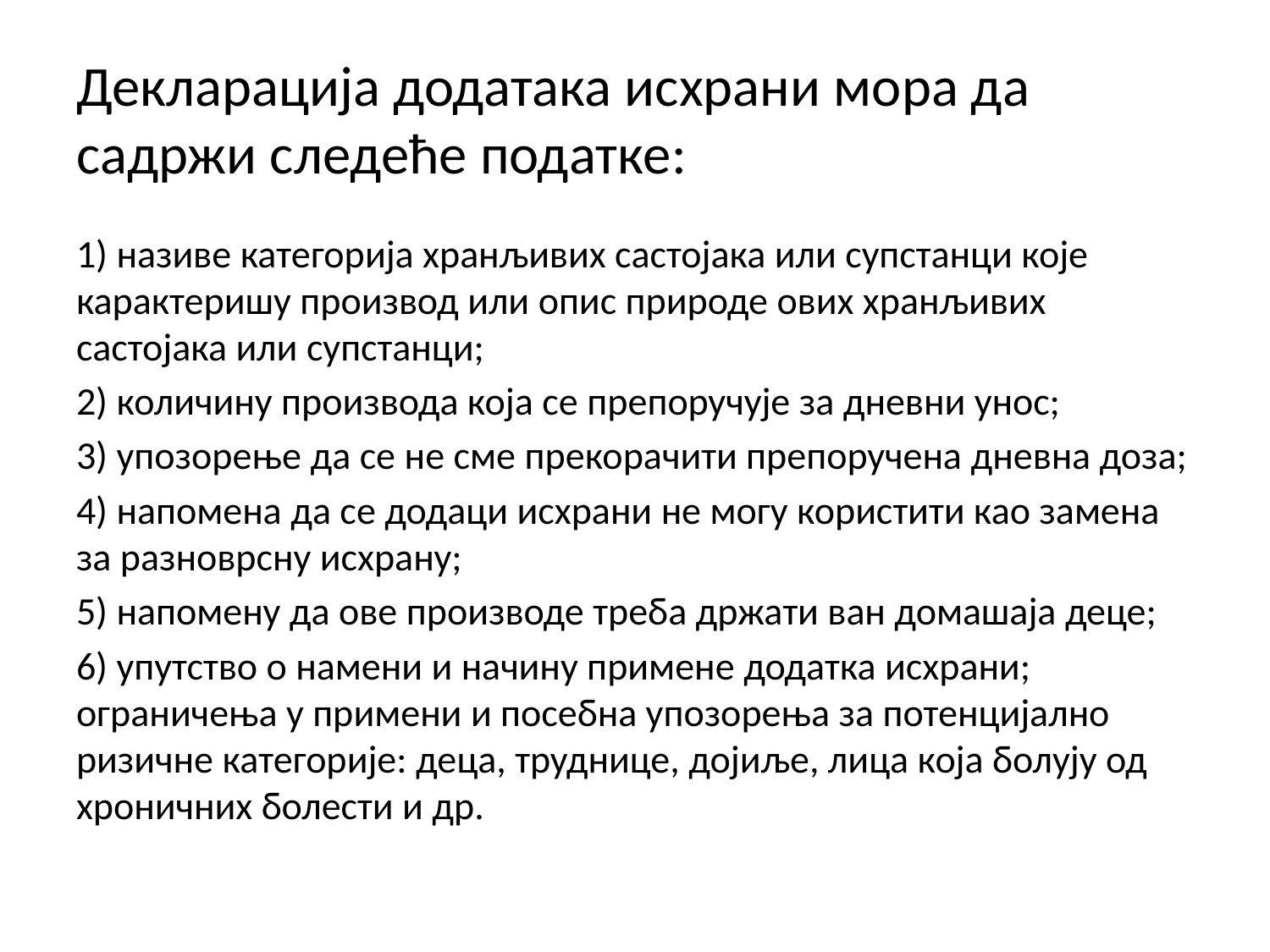

# Декларација додатака исхрани мора да садржи следеће податке:
1) називе категорија хранљивих састојака или супстанци које карактеришу производ или опис природе ових хранљивих састојака или супстанци;
2) количину производа која се препоручује за дневни унос;
3) упозорење да се не сме прекорачити препоручена дневна доза;
4) напомена да се додаци исхрани не могу користити као замена за разноврсну исхрану;
5) напомену да ове производе треба држати ван домашаја деце;
6) упутство о намени и начину примене додатка исхрани; ограничења у примени и посебна упозорења за потенцијално ризичне категорије: деца, труднице, дојиље, лица која болују од хроничних болести и др.